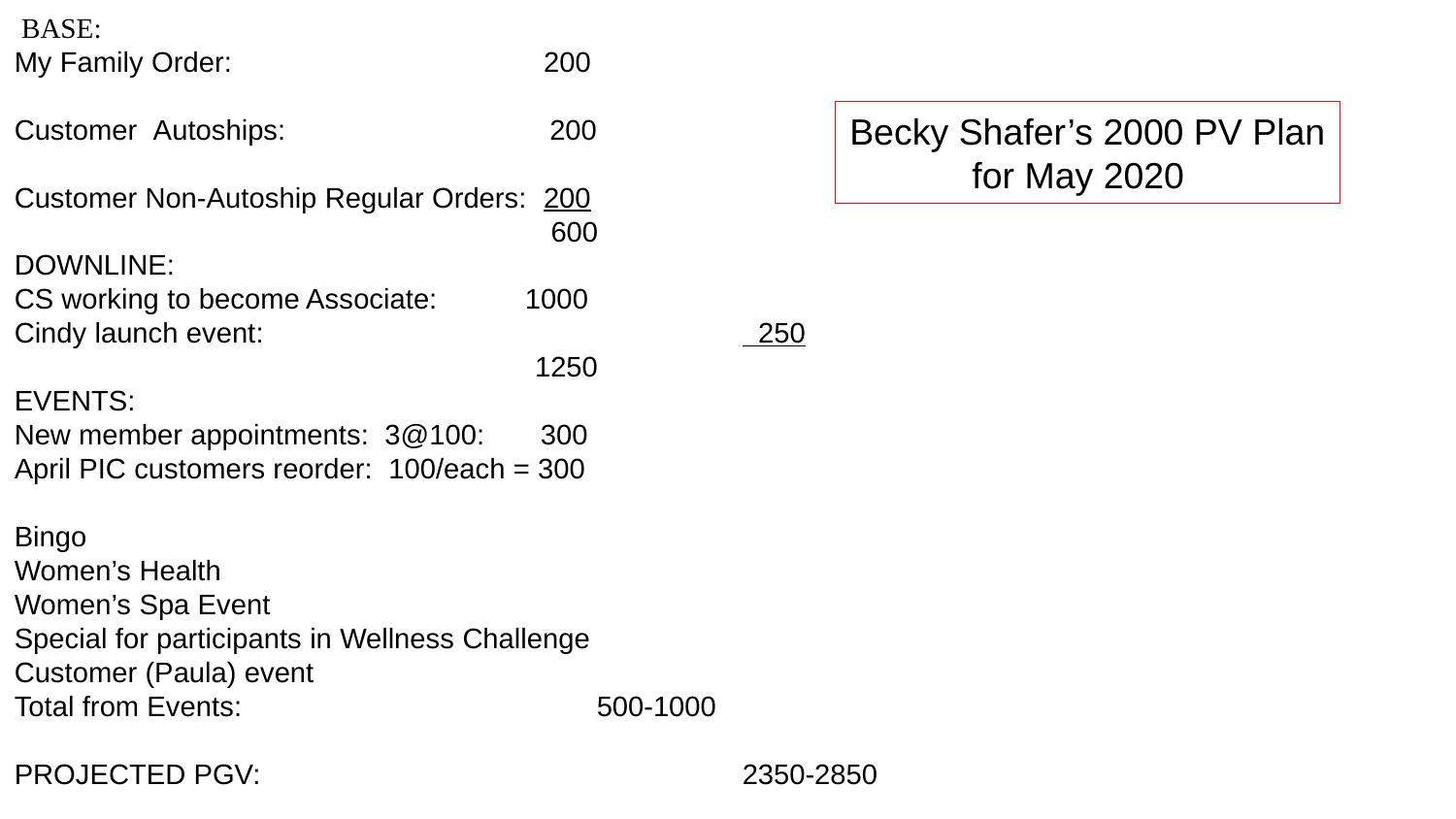

BASE:
My Family Order:                                       200
Customer  Autoships:                                 200
Customer Non-Autoship Regular Orders:  200
                                                                   600
DOWNLINE:
CS working to become Associate:           1000
Cindy launch event:  				  250
                                                                 1250
EVENTS:
New member appointments:  3@100:       300
April PIC customers reorder:  100/each = 300

Bingo
Women’s Health
Women’s Spa Event
Special for participants in Wellness Challenge
Customer (Paula) event
Total from Events:                                 	500-1000

PROJECTED PGV:  				2350-2850
Becky Shafer’s 2000 PV Plan
            for May 2020